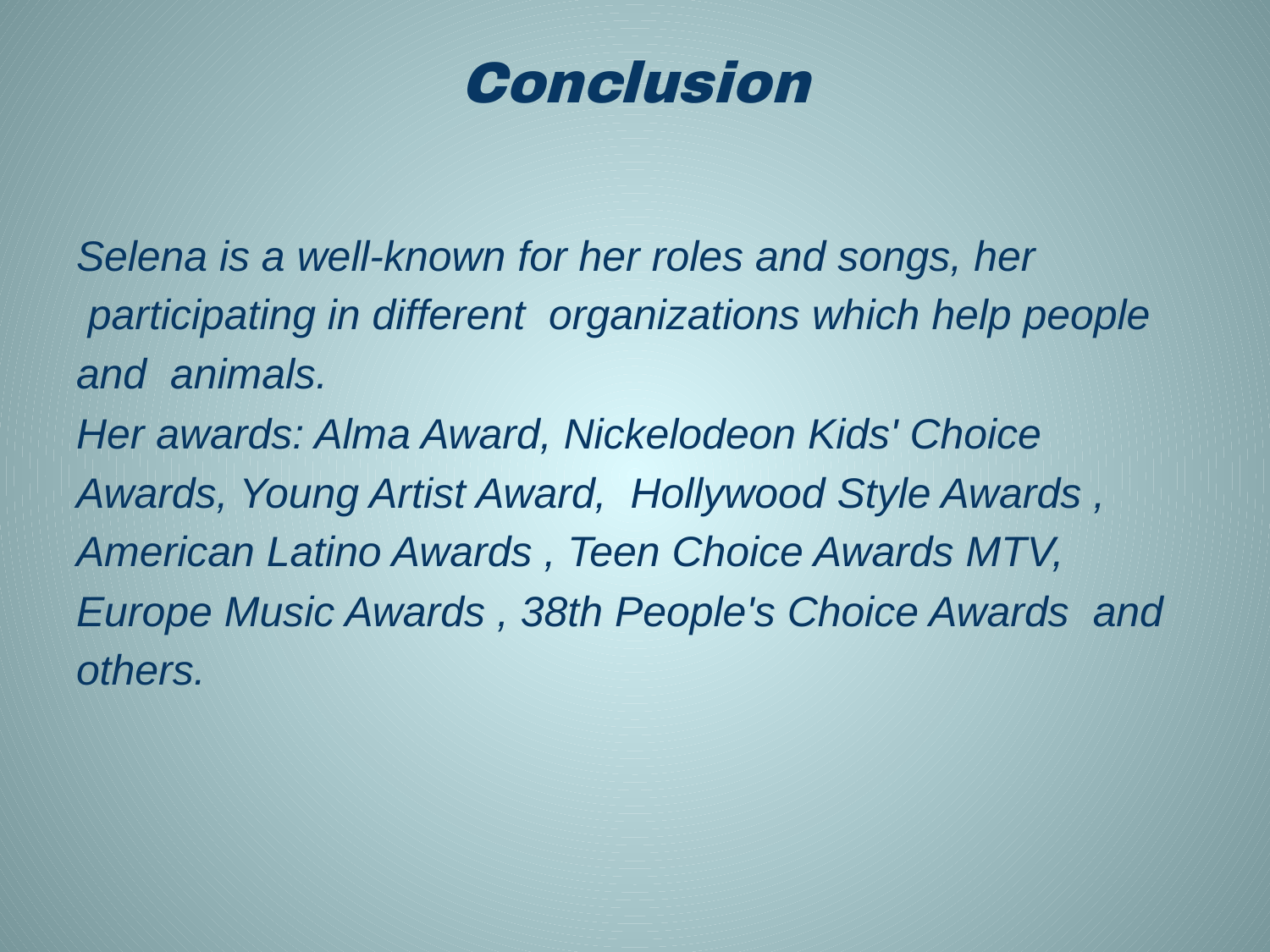

# Conclusion
Selena is a well-known for her roles and songs, her
 participating in different  organizations which help people
and  animals.
Her awards: Alma Award, Nickelodeon Kids' Choice
Awards, Young Artist Award,  Hollywood Style Awards ,
American Latino Awards , Teen Choice Awards MTV,
Europe Music Awards , 38th People's Choice Awards  and
others.